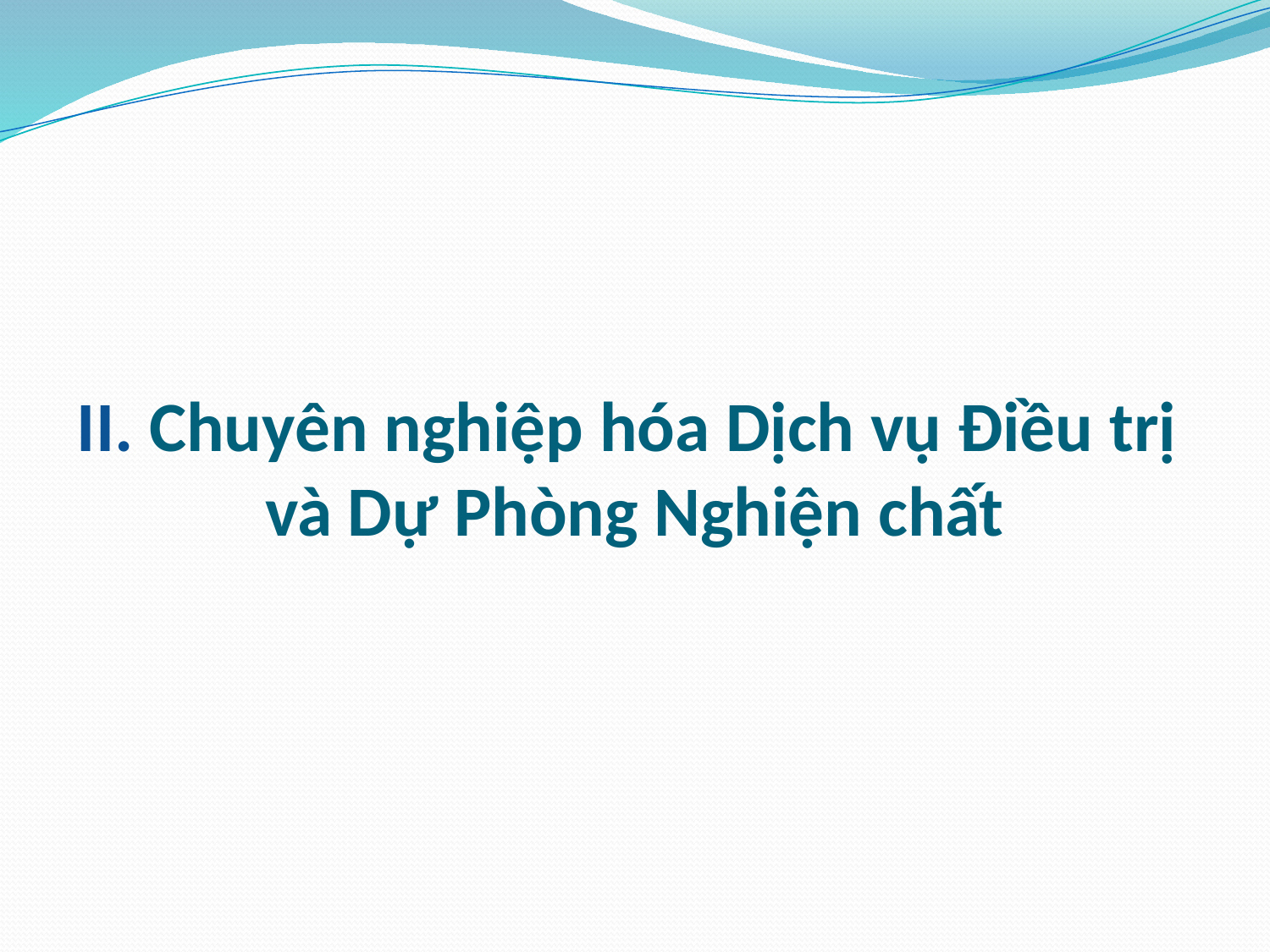

# II. Chuyên nghiệp hóa Dịch vụ Điều trị và Dự Phòng Nghiện chất